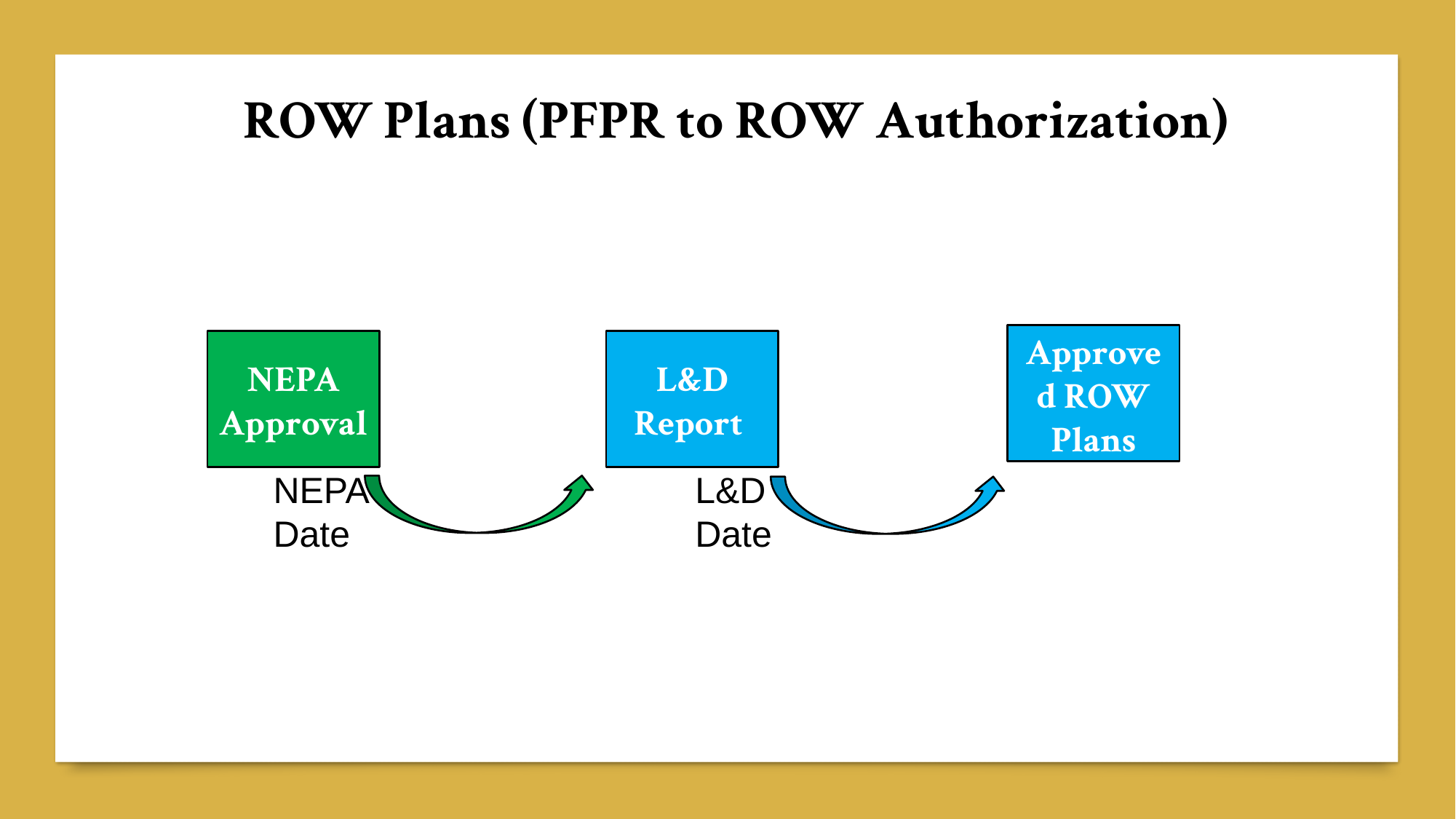

ROW Plans (PFPR to ROW Authorization)
Approved ROW Plans
NEPA Approval
L&D Report
NEPA Date
L&D Date